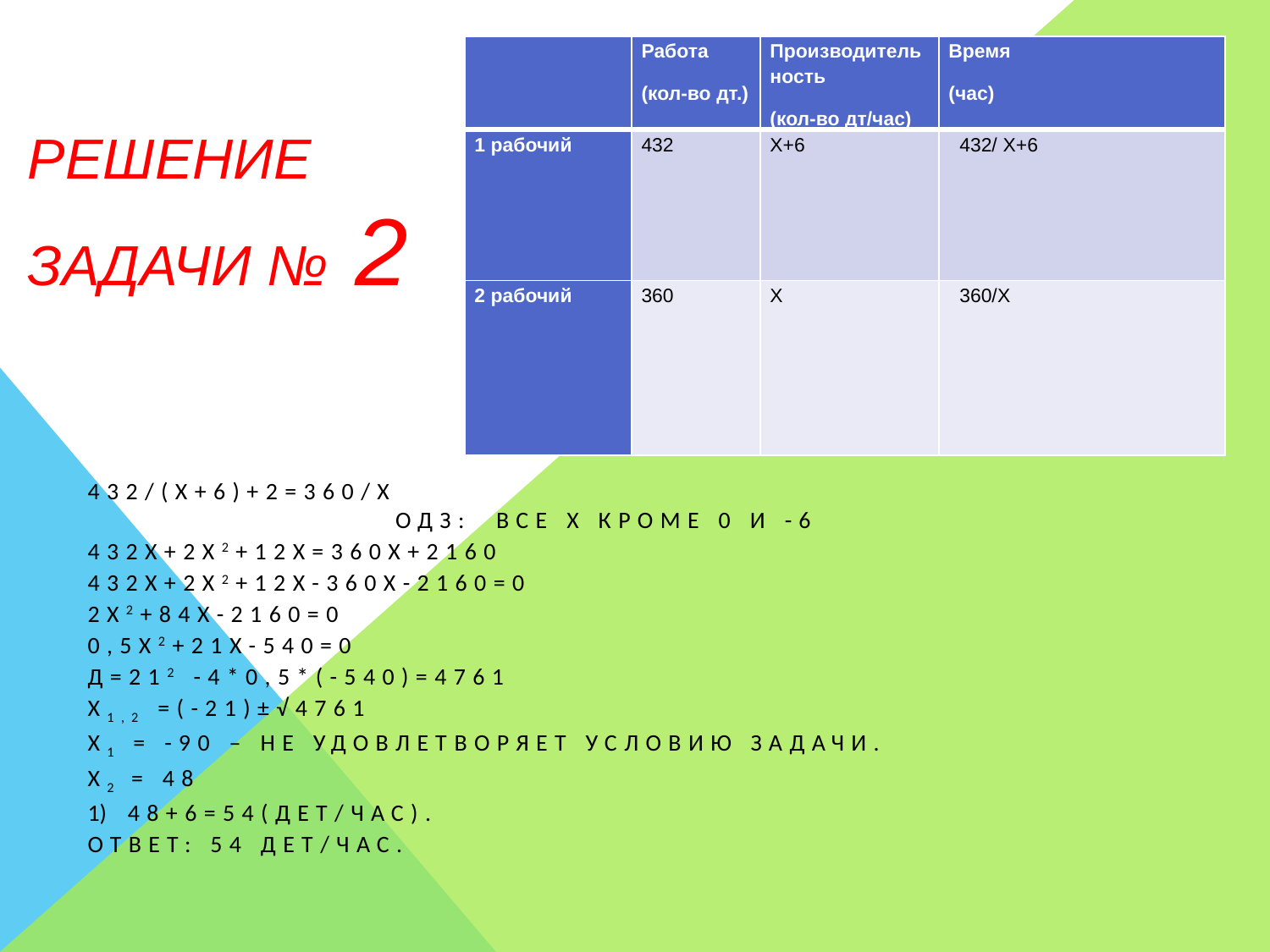

|  | Работа (кол-во дт.) | Производительность (кол-во дт/час) | Время (час) |
| --- | --- | --- | --- |
| 1 рабочий | 432 | X+6 | 432/ Х+6 |
| 2 рабочий | 360 | X | 360/X |
# Решение задачи № 2
432/(х+6)+2=360/х                                                                           ОДЗ:  все х кроме 0 и -6
432х+2х2+12х=360х+2160
432х+2х2+12х-360х-2160=0
2х2+84х-2160=0
0,5х2+21х-540=0
Д=212 -4*0,5*(-540)=4761
х1,2 =(-21)±√4761
х1 = -90 – не удовлетворяет условию задачи.
Х2 = 48
48+6=54(дет/час).
Ответ: 54 дет/час.